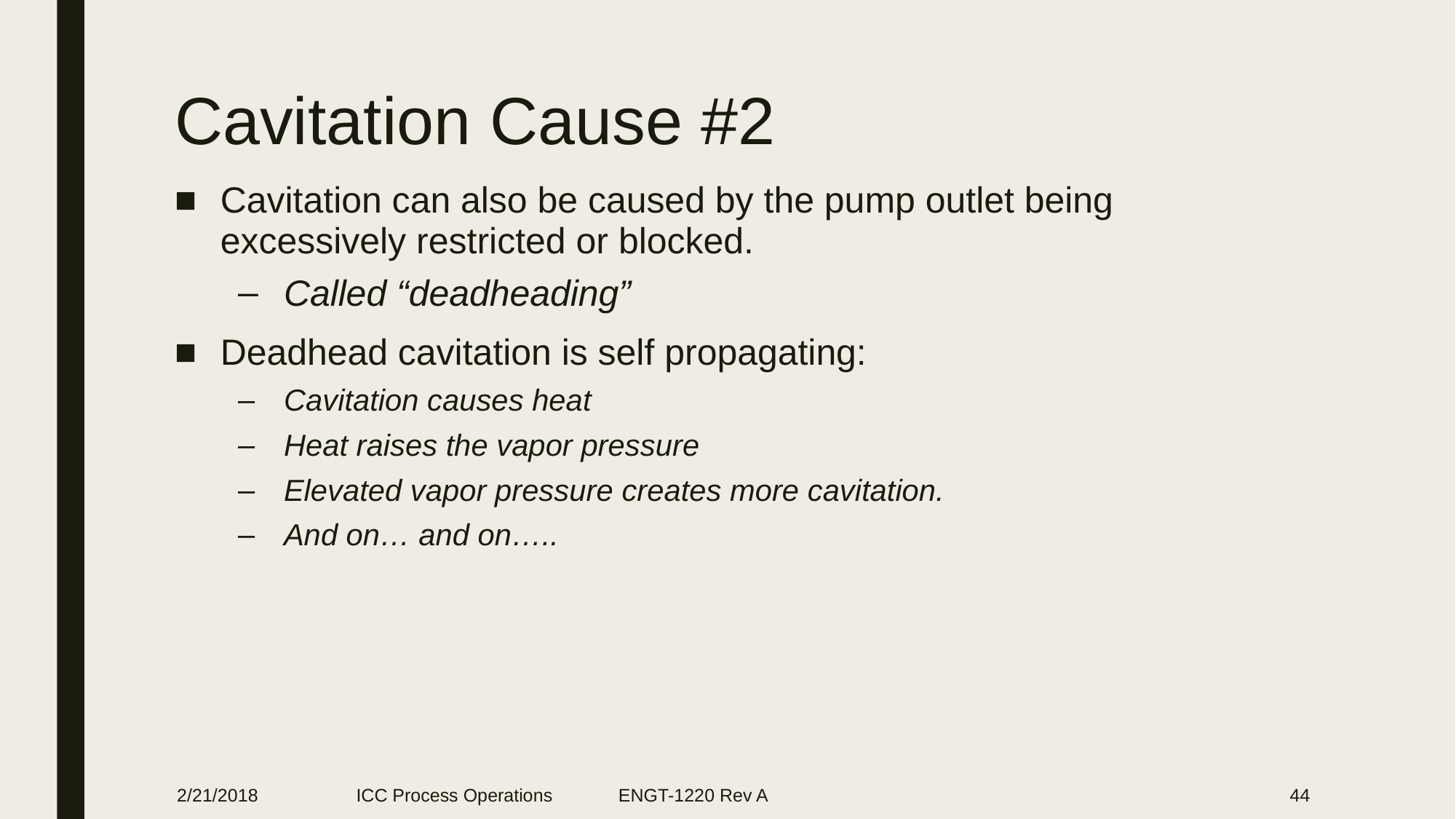

# Cavitation Cause #2
Cavitation can also be caused by the pump outlet being excessively restricted or blocked.
Called “deadheading”
Deadhead cavitation is self propagating:
Cavitation causes heat
Heat raises the vapor pressure
Elevated vapor pressure creates more cavitation.
And on… and on…..

2/21/2018
ICC Process Operations             ENGT-1220 Rev A
44